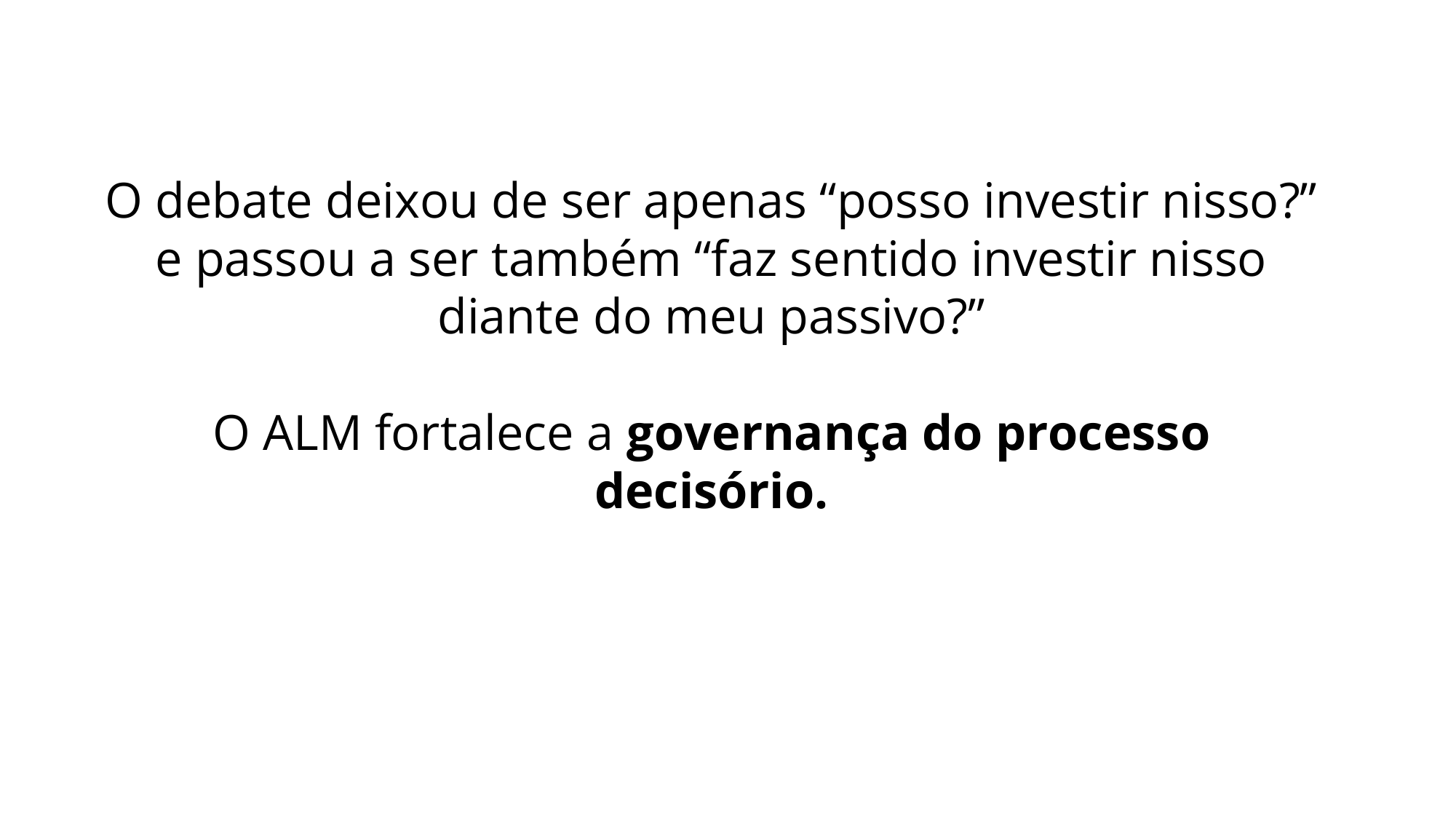

O debate deixou de ser apenas “posso investir nisso?” e passou a ser também “faz sentido investir nisso diante do meu passivo?”

O ALM fortalece a governança do processo decisório.